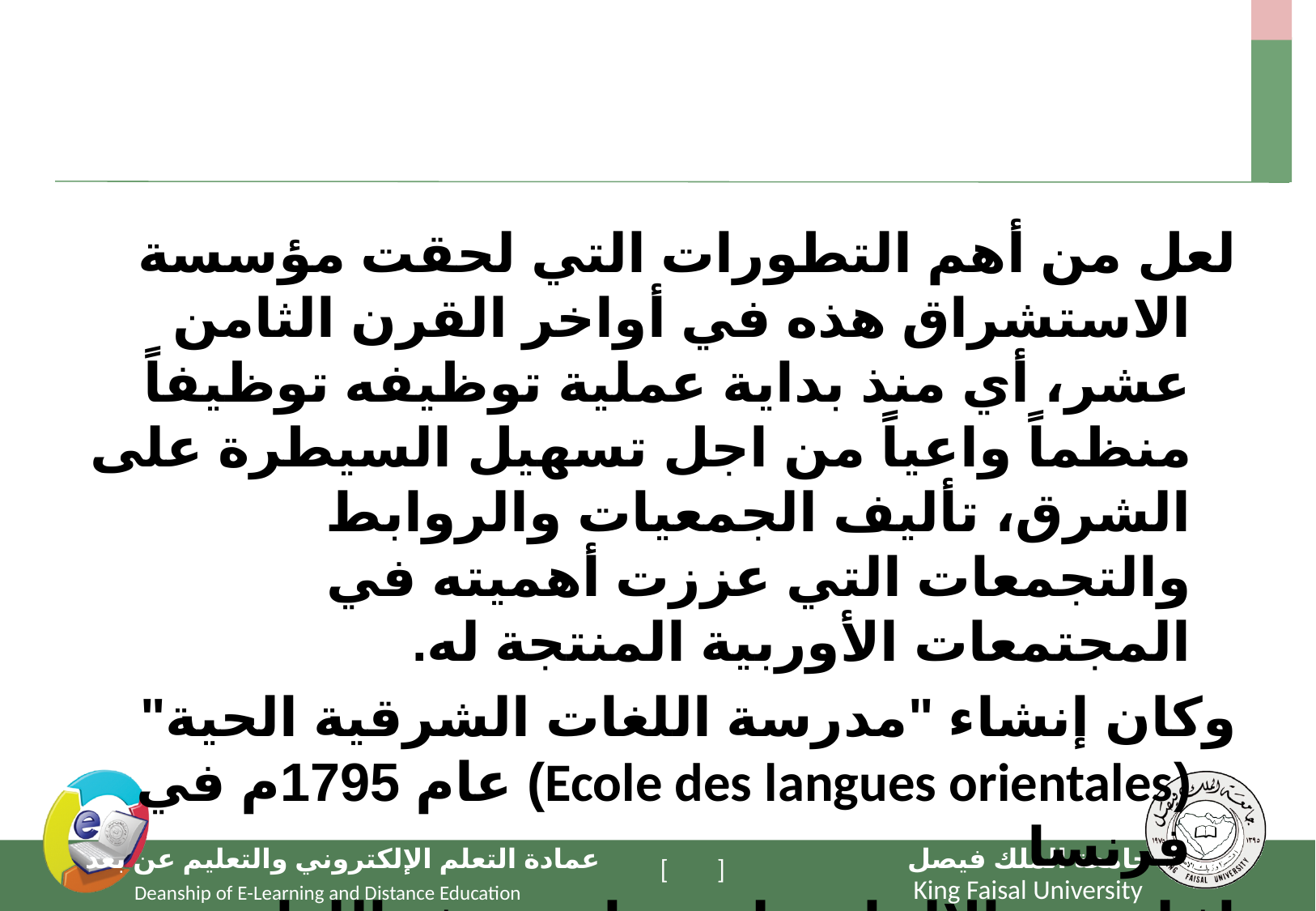

#
لعل من أهم التطورات التي لحقت مؤسسة الاستشراق هذه في أواخر القرن الثامن عشر، أي منذ بداية عملية توظيفه توظيفاً منظماً واعياً من اجل تسهيل السيطرة على الشرق، تأليف الجمعيات والروابط والتجمعات التي عززت أهميته في المجتمعات الأوربية المنتجة له.
وكان إنشاء "مدرسة اللغات الشرقية الحية" (Ecole des langues orientales) عام 1795م في فرنسا
إذ لم يعد الإلحاح على دراسة هذه اللغات الشرقية لأغراض علمية وتاريخية وحسب، بل تعداه ليشمل إتقان استعمالها كتابة وقراءة وحديثاً